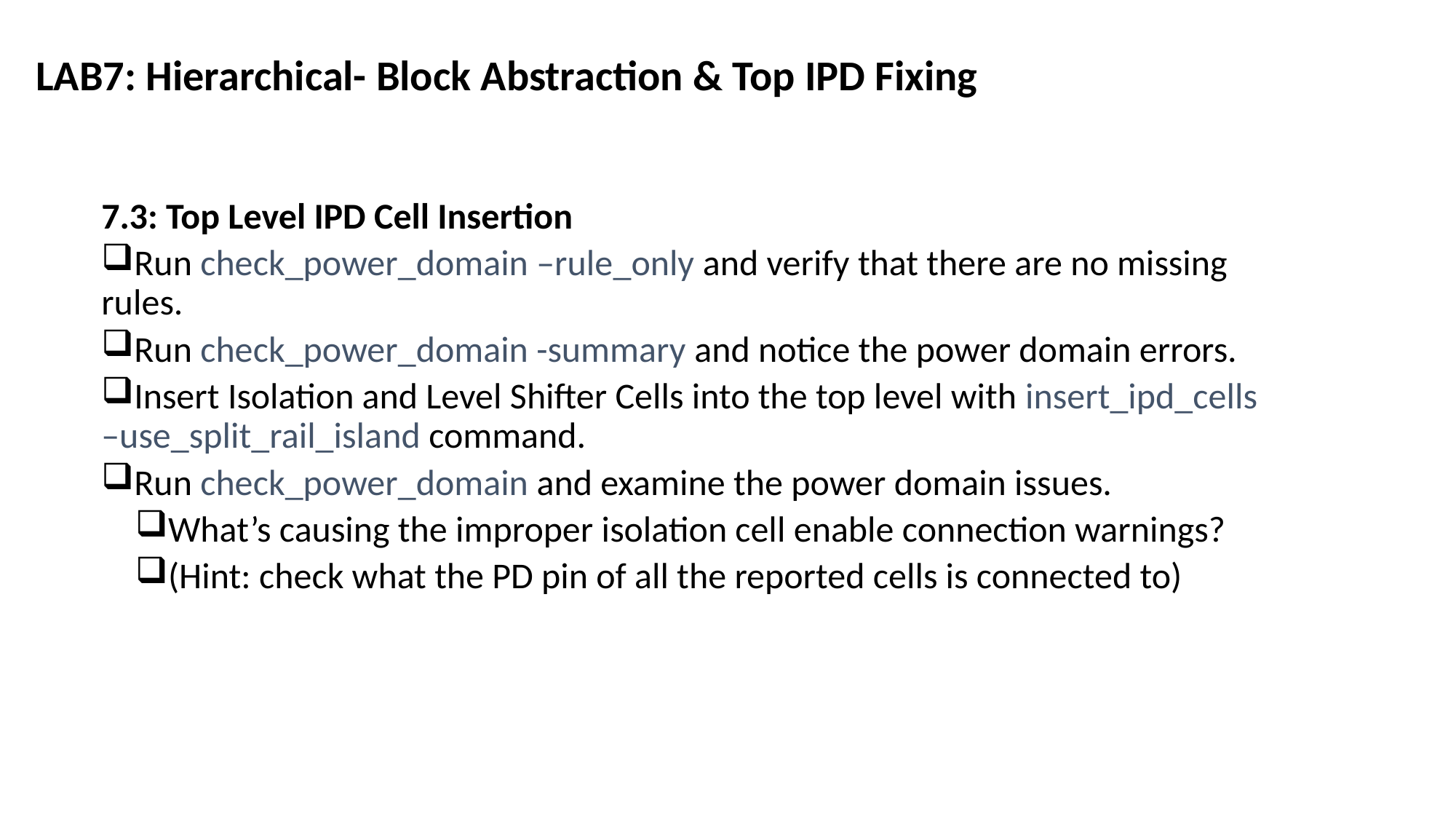

# LAB7: Hierarchical- Block Abstraction & Top IPD Fixing
7.3: Top Level IPD Cell Insertion
Run check_power_domain –rule_only and verify that there are no missing rules.
Run check_power_domain -summary and notice the power domain errors.
Insert Isolation and Level Shifter Cells into the top level with insert_ipd_cells –use_split_rail_island command.
Run check_power_domain and examine the power domain issues.
What’s causing the improper isolation cell enable connection warnings?
(Hint: check what the PD pin of all the reported cells is connected to)